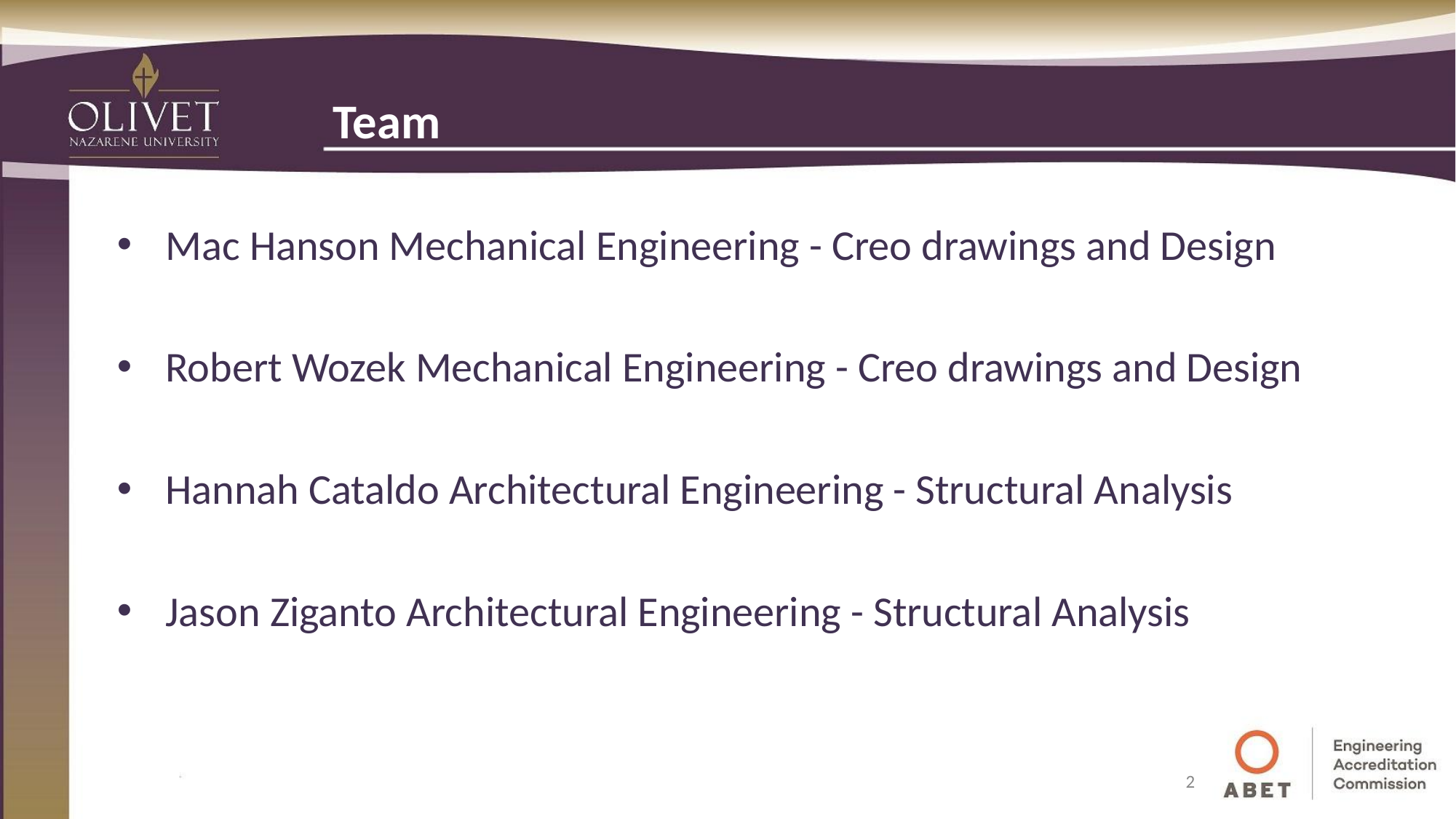

# Team
Mac Hanson Mechanical Engineering - Creo drawings and Design

Robert Wozek Mechanical Engineering - Creo drawings and Design

Hannah Cataldo Architectural Engineering - Structural Analysis

Jason Ziganto Architectural Engineering - Structural Analysis

2